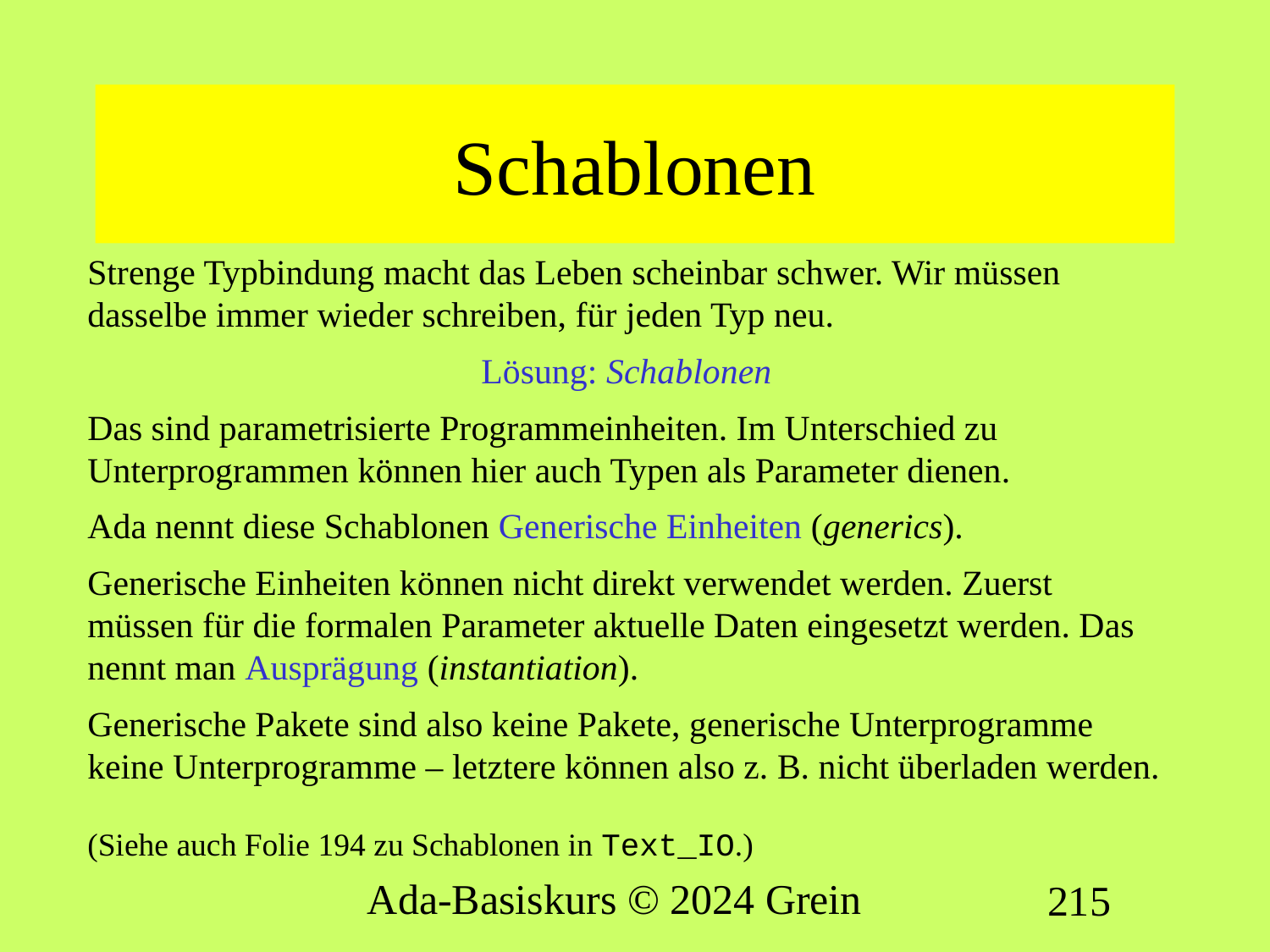

# Schablonen
Strenge Typbindung macht das Leben scheinbar schwer. Wir müssen dasselbe immer wieder schreiben, für jeden Typ neu.
Lösung: Schablonen
Das sind parametrisierte Programmeinheiten. Im Unterschied zu Unterprogrammen können hier auch Typen als Parameter dienen.
Ada nennt diese Schablonen Generische Einheiten (generics).
Generische Einheiten können nicht direkt verwendet werden. Zuerst müssen für die formalen Parameter aktuelle Daten eingesetzt werden. Das nennt man Ausprägung (instantiation).
Generische Pakete sind also keine Pakete, generische Unterprogramme keine Unterprogramme – letztere können also z. B. nicht überladen werden.

(Siehe auch Folie 194 zu Schablonen in Text_IO.)
Ada-Basiskurs © 2024 Grein
215